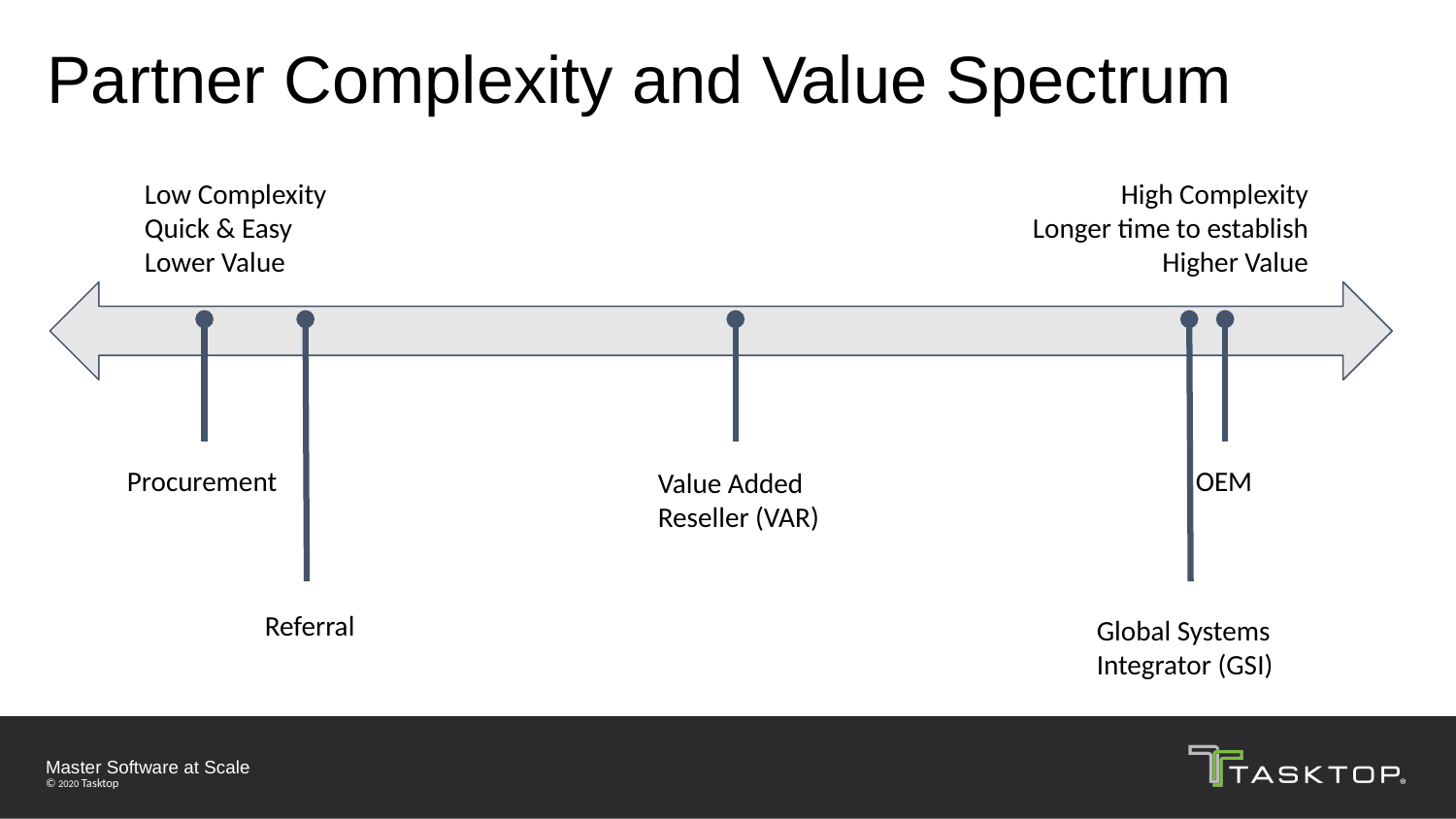

# Partner Complexity and Value Spectrum
Low Complexity
Quick & Easy
Lower Value
High Complexity
Longer time to establish
Higher Value

Procurement
OEM
Value Added Reseller (VAR)
Referral
Global Systems Integrator (GSI)